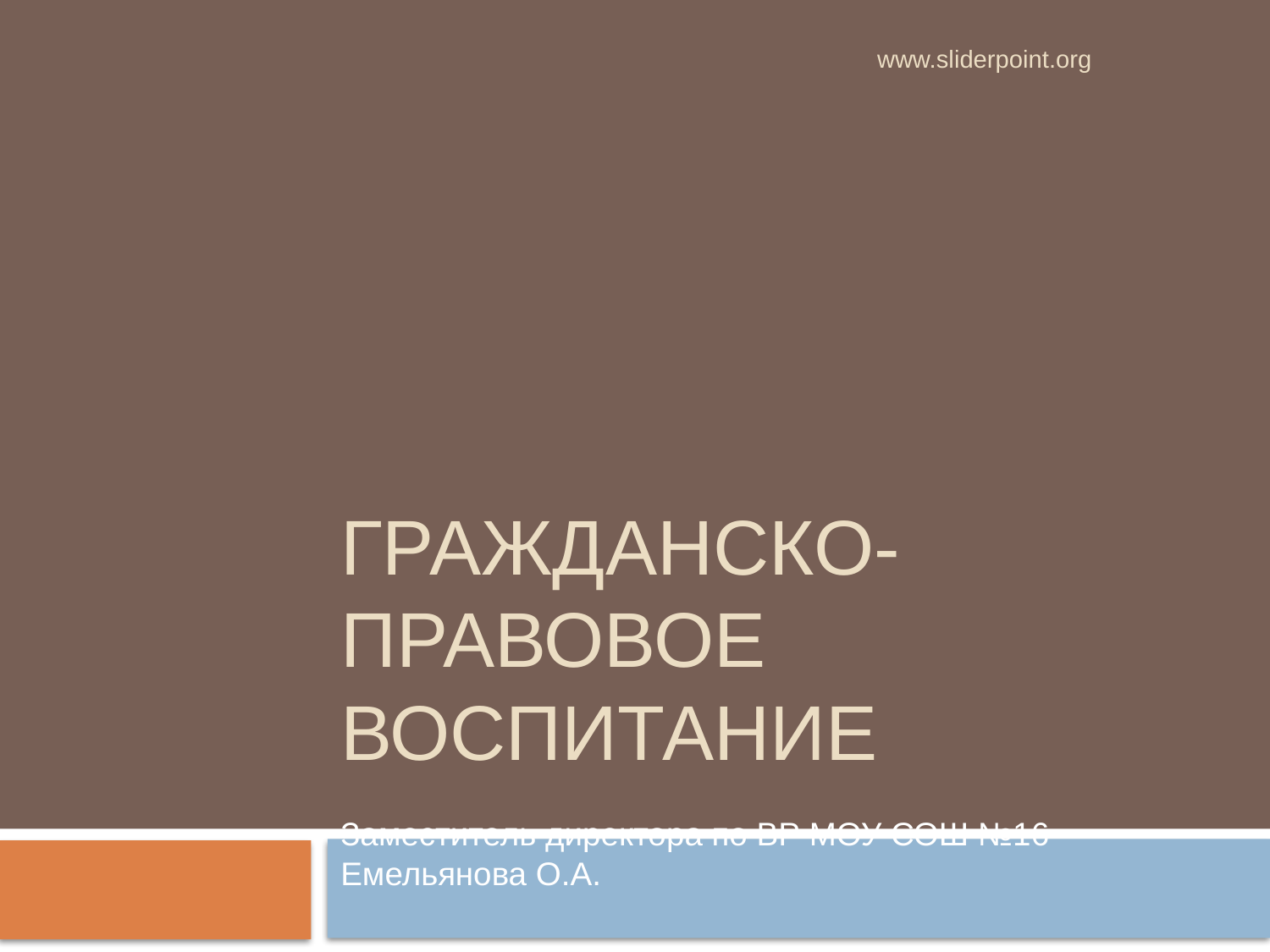

www.sliderpoint.org
# Гражданско- правовое воспитание
Заместитель директора по ВР МОУ СОШ №16  Емельянова О.А.